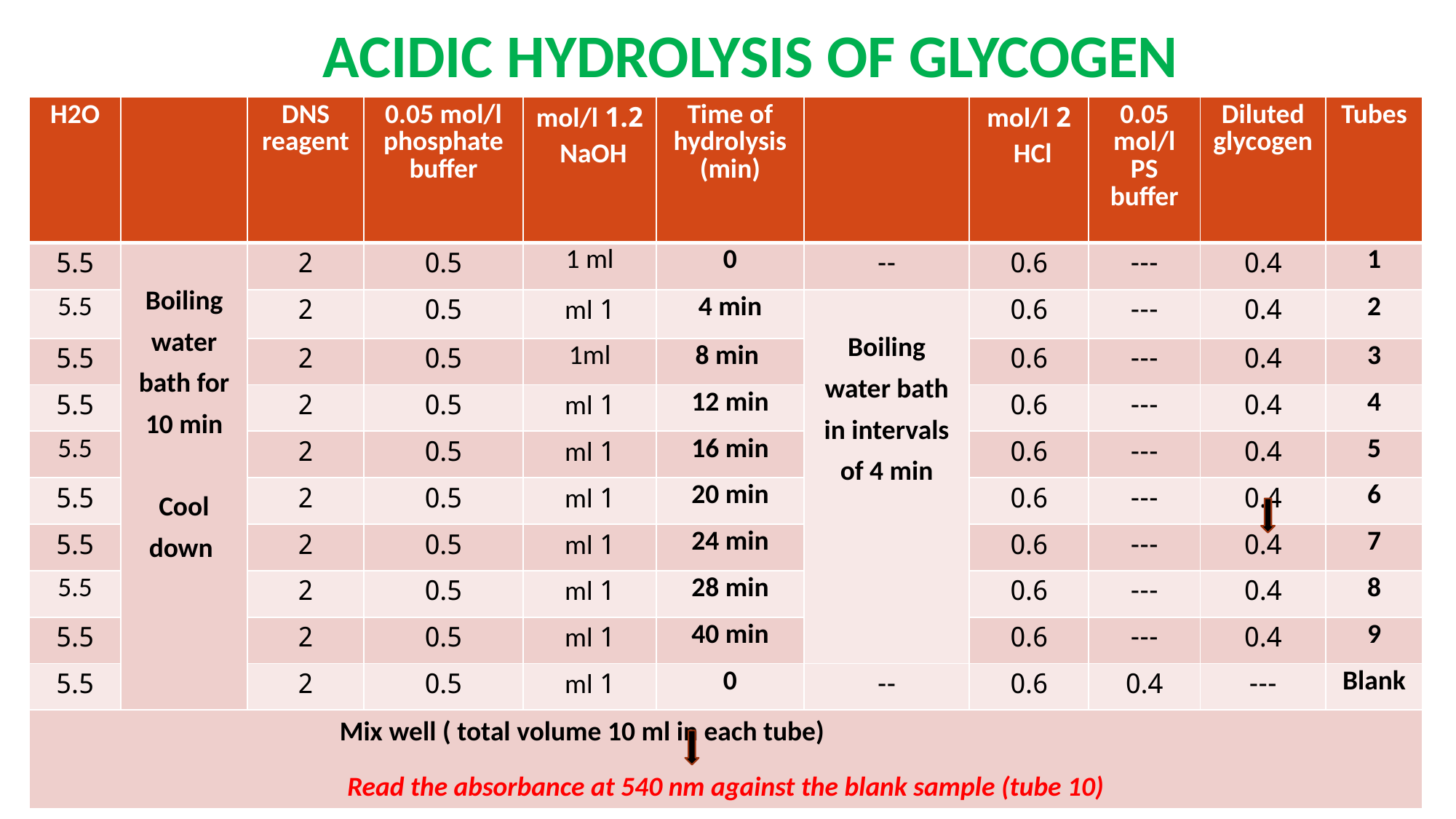

# Acidic hydrolysis of glycogen
| H2O |  | DNS reagent | 0.05 mol/l phosphate buffer | 1.2 mol/l NaOH | Time of hydrolysis (min) |  | 2 mol/l HCl | 0.05 mol/l PS buffer | Diluted glycogen | Tubes |
| --- | --- | --- | --- | --- | --- | --- | --- | --- | --- | --- |
| 5.5 | Boiling water bath for 10 min Cool down | 2 | 0.5 | 1 ml | 0 | -- | 0.6 | --- | 0.4 | 1 |
| 5.5 |  | 2 | 0.5 | 1 ml | 4 min | Boiling water bath in intervals of 4 min | 0.6 | --- | 0.4 | 2 |
| 5.5 |  | 2 | 0.5 | 1ml | 8 min |  | 0.6 | --- | 0.4 | 3 |
| 5.5 |  | 2 | 0.5 | 1 ml | 12 min |  | 0.6 | --- | 0.4 | 4 |
| 5.5 |  | 2 | 0.5 | 1 ml | 16 min |  | 0.6 | --- | 0.4 | 5 |
| 5.5 |  | 2 | 0.5 | 1 ml | 20 min |  | 0.6 | --- | 0.4 | 6 |
| 5.5 |  | 2 | 0.5 | 1 ml | 24 min |  | 0.6 | --- | 0.4 | 7 |
| 5.5 |  | 2 | 0.5 | 1 ml | 28 min |  | 0.6 | --- | 0.4 | 8 |
| 5.5 |  | 2 | 0.5 | 1 ml | 40 min |  | 0.6 | --- | 0.4 | 9 |
| 5.5 |  | 2 | 0.5 | 1 ml | 0 | -- | 0.6 | 0.4 | --- | Blank |
| Mix well ( total volume 10 ml in each tube) Read the absorbance at 540 nm against the blank sample (tube 10) |  |  |  |  |  |  |  |  |  |  |
|  |
| --- |